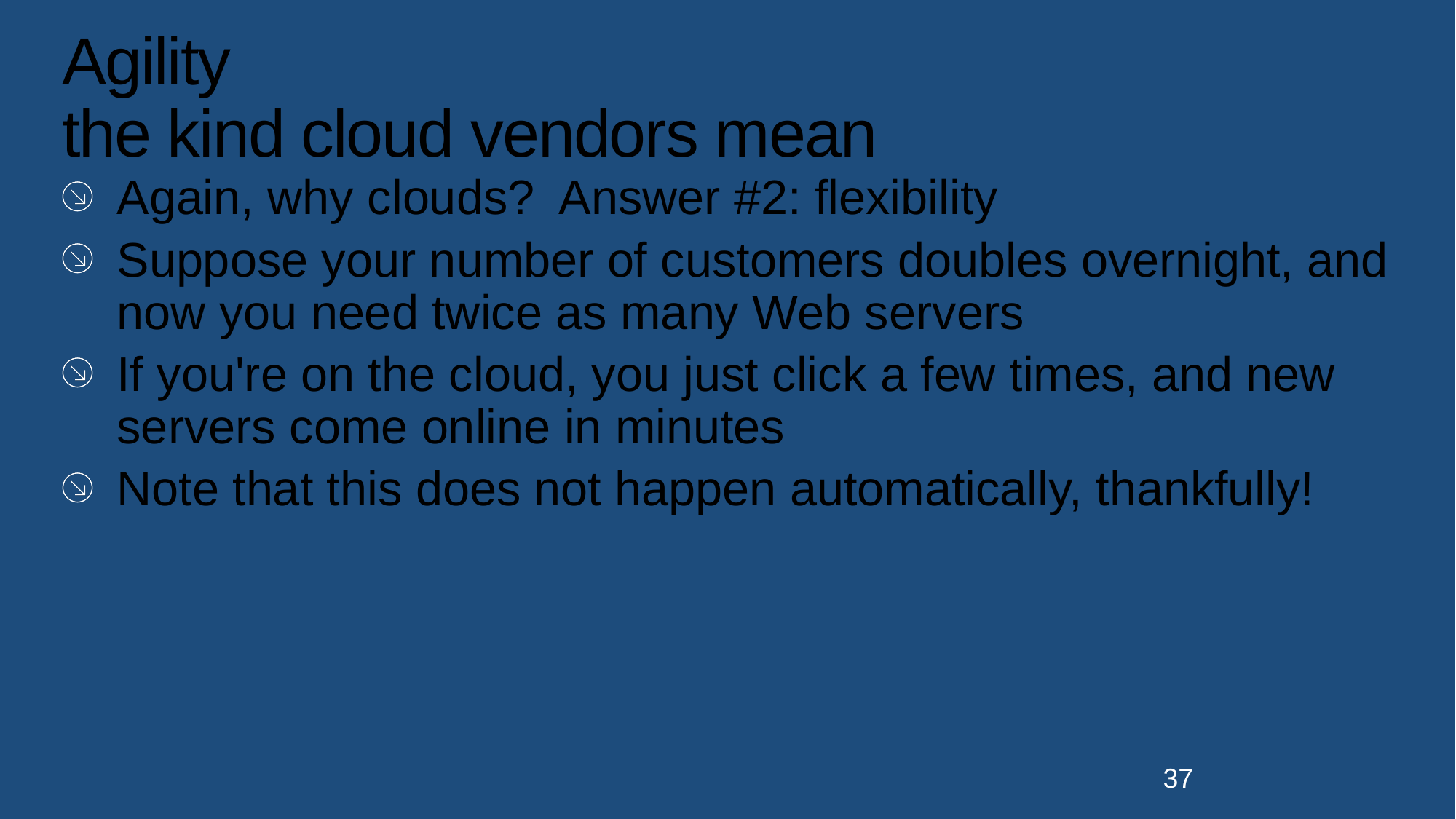

# Agility the kind cloud vendors mean
Again, why clouds?  Answer #2: flexibility
Suppose your number of customers doubles overnight, and now you need twice as many Web servers
If you're on the cloud, you just click a few times, and new servers come online in minutes
Note that this does not happen automatically, thankfully!
37